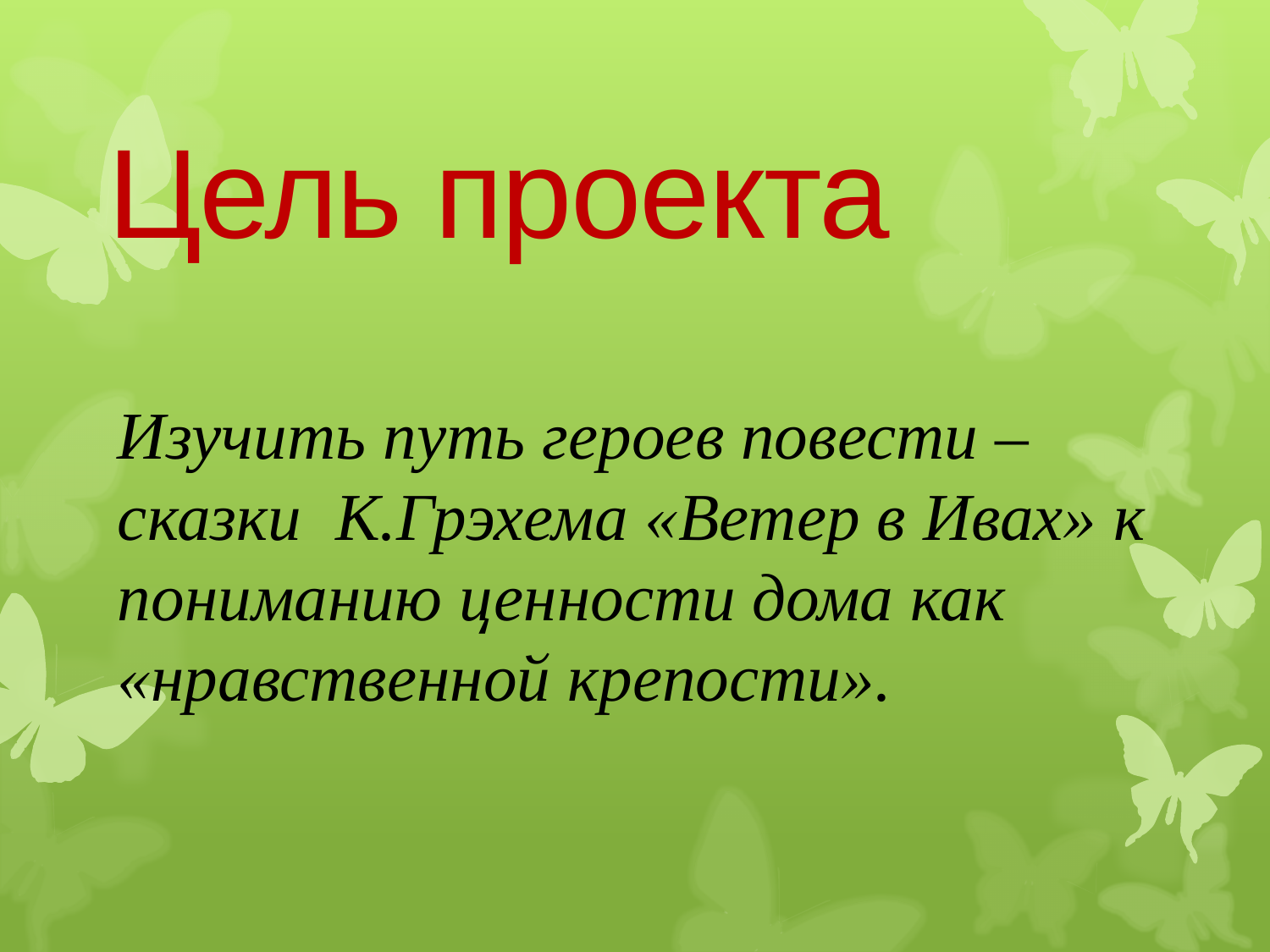

# Цель проекта
Изучить путь героев повести – сказки  К.Грэхема «Ветер в Ивах» к пониманию ценности дома как «нравственной крепости».